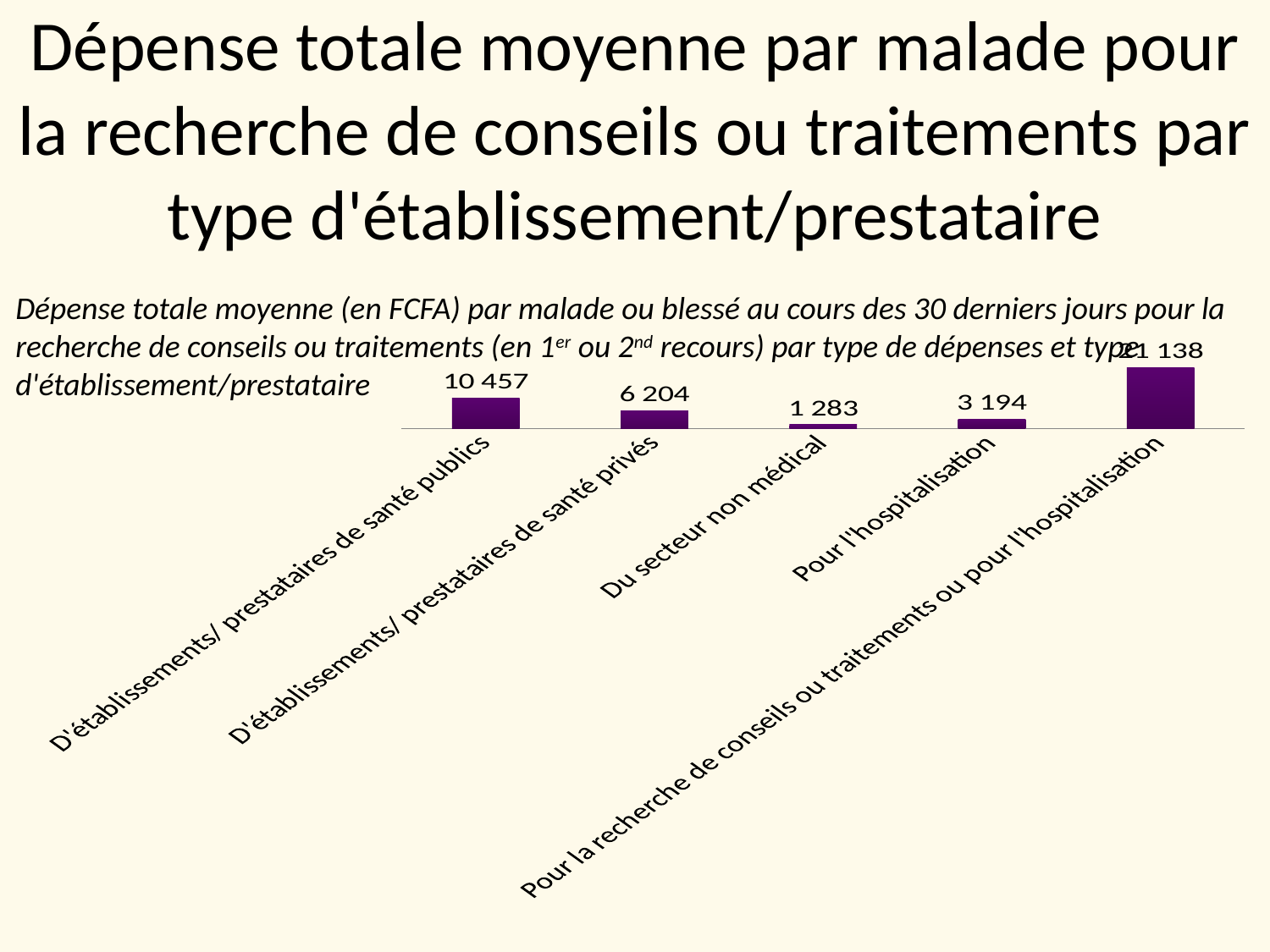

# Dépense totale moyenne par malade pour la recherche de conseils ou traitements par type d'établissement/prestataire

### Chart

| Category | Series 1 |
|---|---|
| D'établissements/ prestataires de santé publics | 10457.0 |
| D'établissements/ prestataires de santé privés | 6204.0 |
| Du secteur non médical | 1283.0 |
| Pour l'hospitalisation | 3194.0 |
| Pour la recherche de conseils ou traitements ou pour l'hospitalisation | 21138.0 |
Dépense totale moyenne (en FCFA) par malade ou blessé au cours des 30 derniers jours pour la recherche de conseils ou traitements (en 1er ou 2nd recours) par type de dépenses et type d'établissement/prestataire